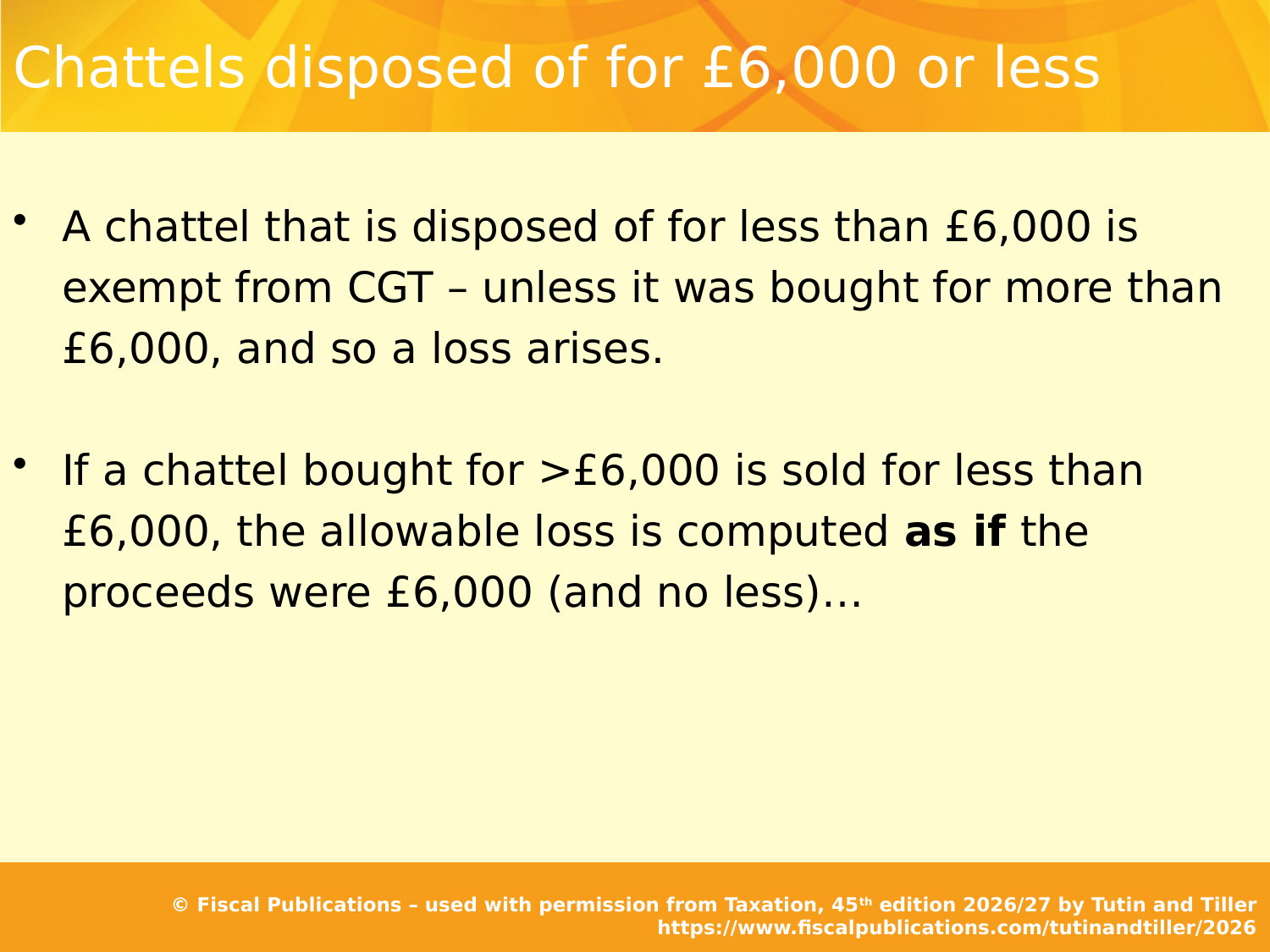

# Chattels disposed of for £6,000 or less

A chattel that is disposed of for less than £6,000 is exempt from CGT – unless it was bought for more than £6,000, and so a loss arises.

If a chattel bought for >£6,000 is sold for less than £6,000, the allowable loss is computed as if the proceeds were £6,000 (and no less)…